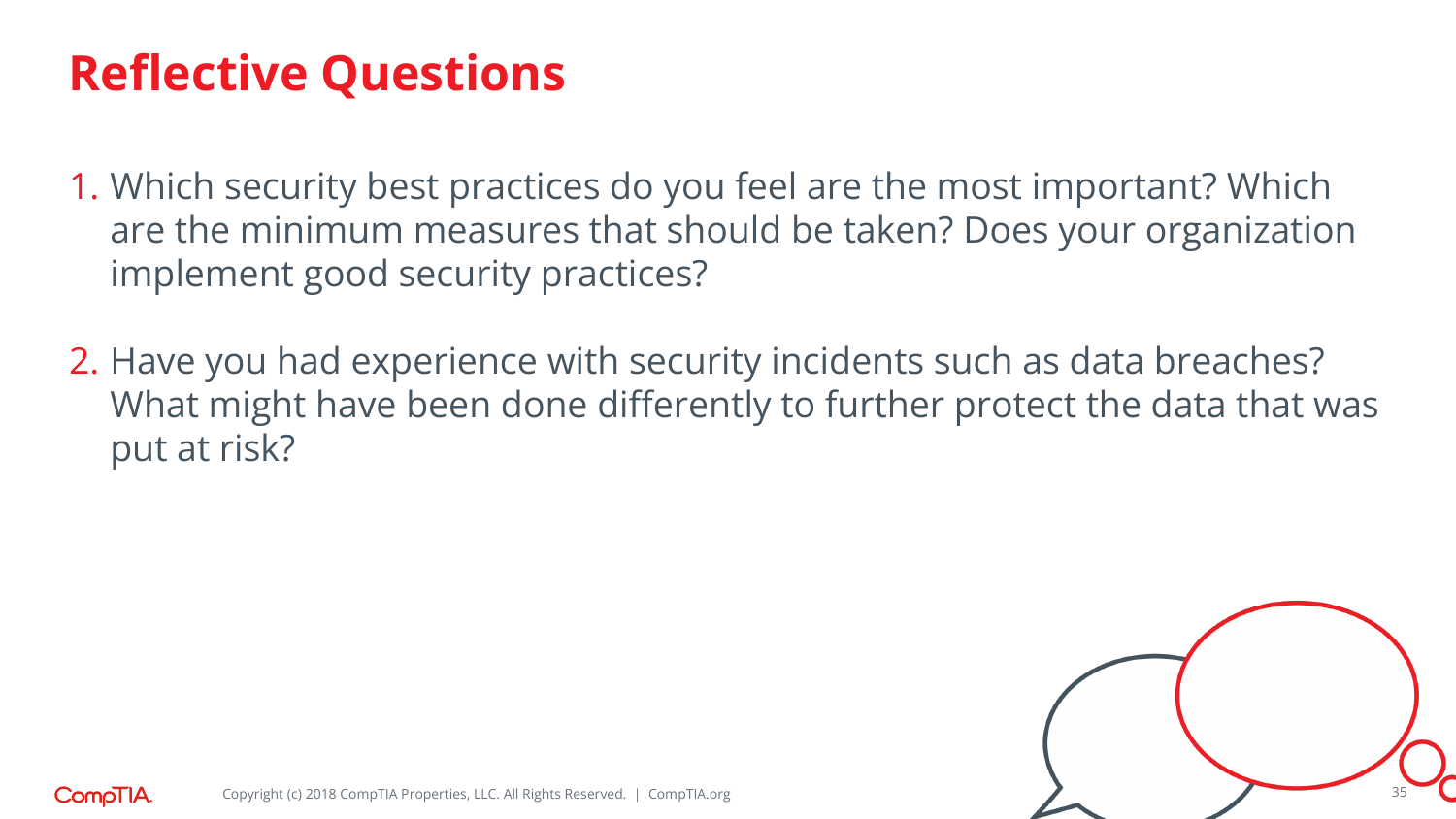

Which security best practices do you feel are the most important? Which are the minimum measures that should be taken? Does your organization implement good security practices?
Have you had experience with security incidents such as data breaches? What might have been done differently to further protect the data that was put at risk?
35